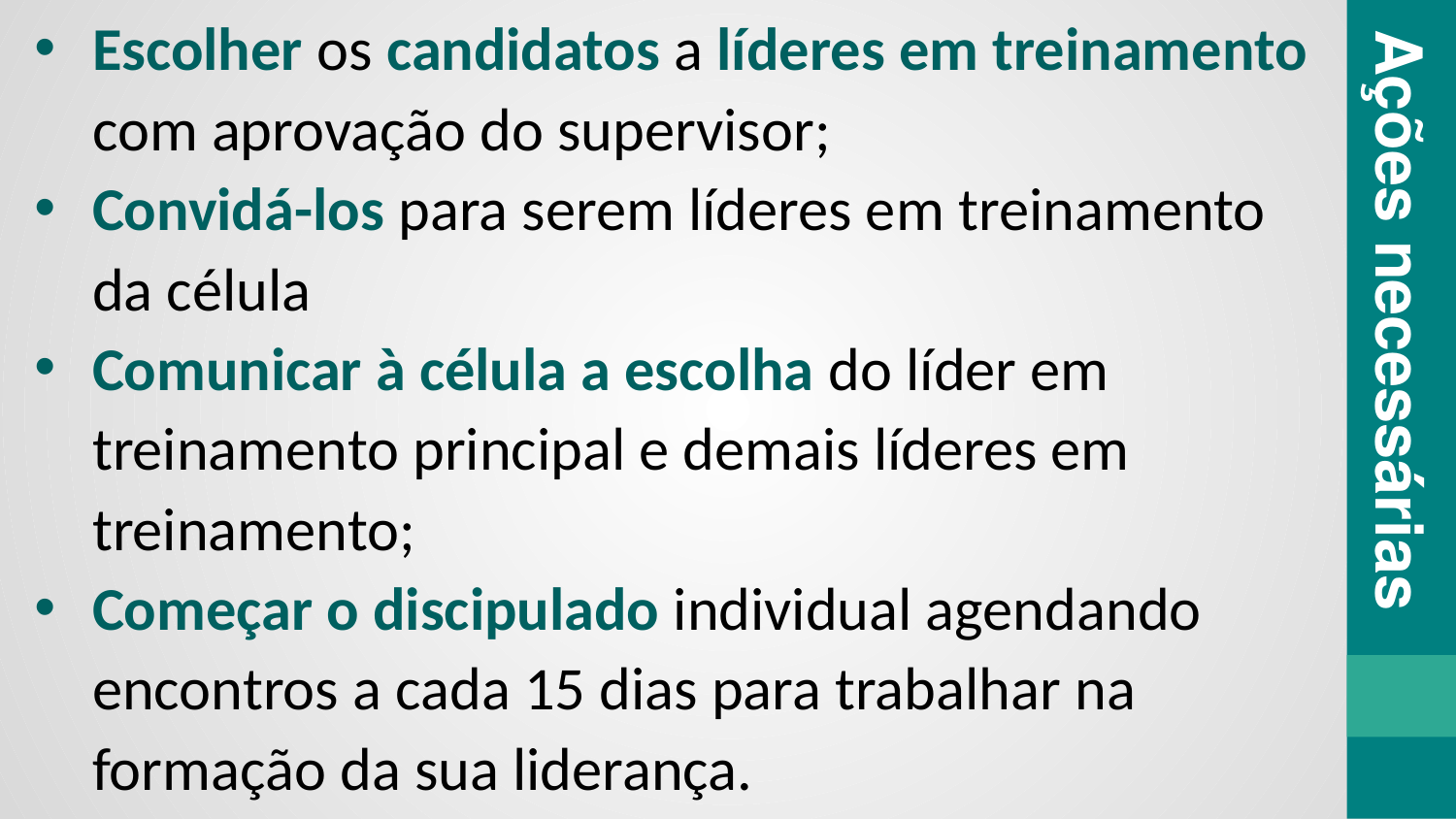

Escolher os candidatos a líderes em treinamento com aprovação do supervisor;
Convidá-los para serem líderes em treinamento da célula
Comunicar à célula a escolha do líder em treinamento principal e demais líderes em treinamento;
Começar o discipulado individual agendando encontros a cada 15 dias para trabalhar na formação da sua liderança.
Ações necessárias